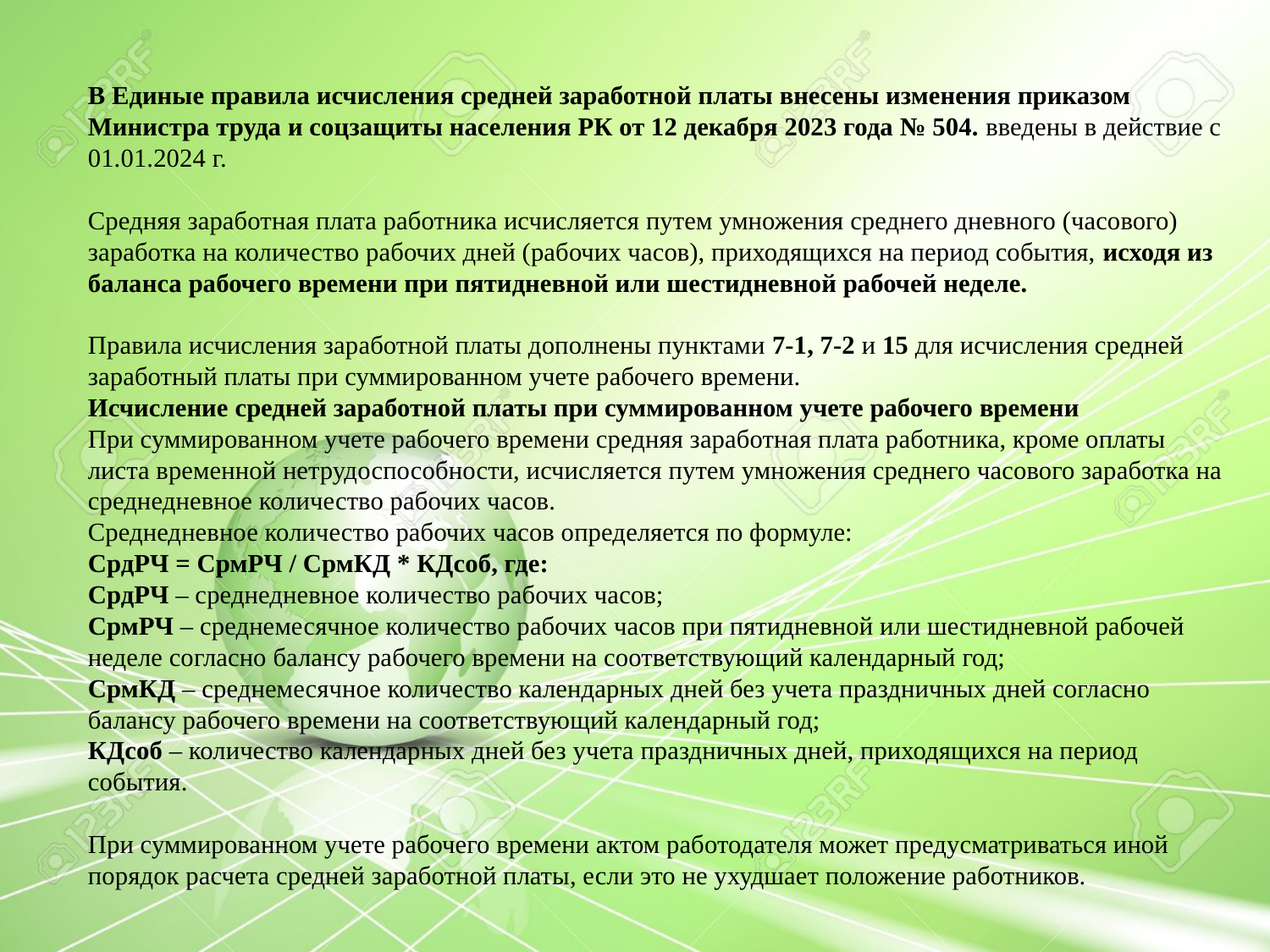

В Единые правила исчисления средней заработной платы внесены изменения приказом Министра труда и соцзащиты населения РК от 12 декабря 2023 года № 504. введены в действие с 01.01.2024 г.
 
Средняя заработная плата работника исчисляется путем умножения среднего дневного (часового) заработка на количество рабочих дней (рабочих часов), приходящихся на период события, исходя из баланса рабочего времени при пятидневной или шестидневной рабочей неделе.
Правила исчисления заработной платы дополнены пунктами 7-1, 7-2 и 15 для исчисления средней заработный платы при суммированном учете рабочего времени.
Исчисление средней заработной платы при суммированном учете рабочего времени
При суммированном учете рабочего времени средняя заработная плата работника, кроме оплаты листа временной нетрудоспособности, исчисляется путем умножения среднего часового заработка на среднедневное количество рабочих часов.
Среднедневное количество рабочих часов определяется по формуле:
СрдРЧ = СрмРЧ / СрмКД * КДсоб, где:
СрдРЧ – среднедневное количество рабочих часов;
СрмРЧ – среднемесячное количество рабочих часов при пятидневной или шестидневной рабочей неделе согласно балансу рабочего времени на соответствующий календарный год;
СрмКД – среднемесячное количество календарных дней без учета праздничных дней согласно балансу рабочего времени на соответствующий календарный год;
КДсоб – количество календарных дней без учета праздничных дней, приходящихся на период события.
При суммированном учете рабочего времени актом работодателя может предусматриваться иной порядок расчета средней заработной платы, если это не ухудшает положение работников.